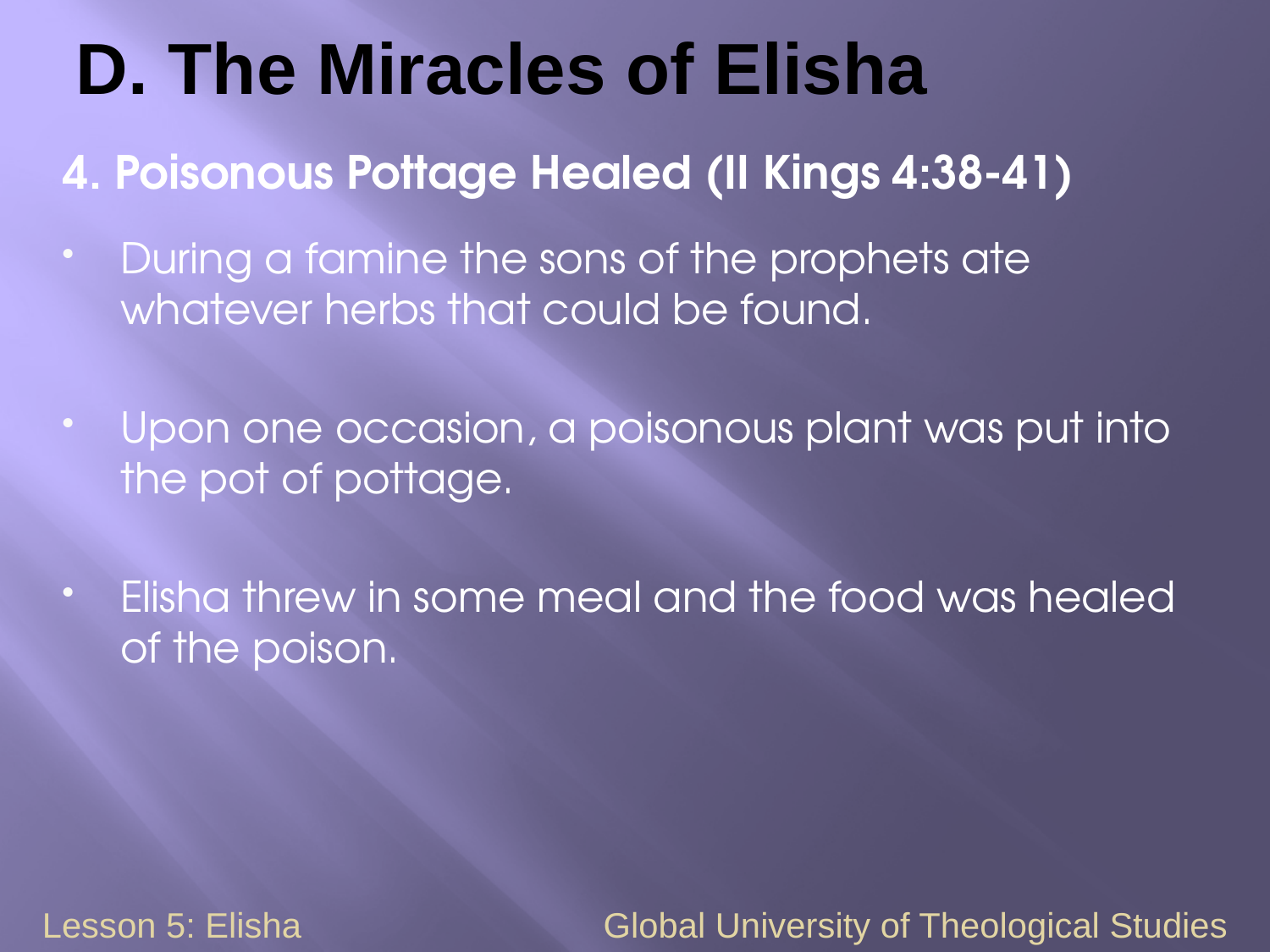

# D. The Miracles of Elisha
4. Poisonous Pottage Healed (II Kings 4:38-41)

During a famine the sons of the prophets ate whatever herbs that could be found.

Upon one occasion, a poisonous plant was put into the pot of pottage.

Elisha threw in some meal and the food was healed of the poison.
Lesson 5: Elisha                               Global University of Theological Studies